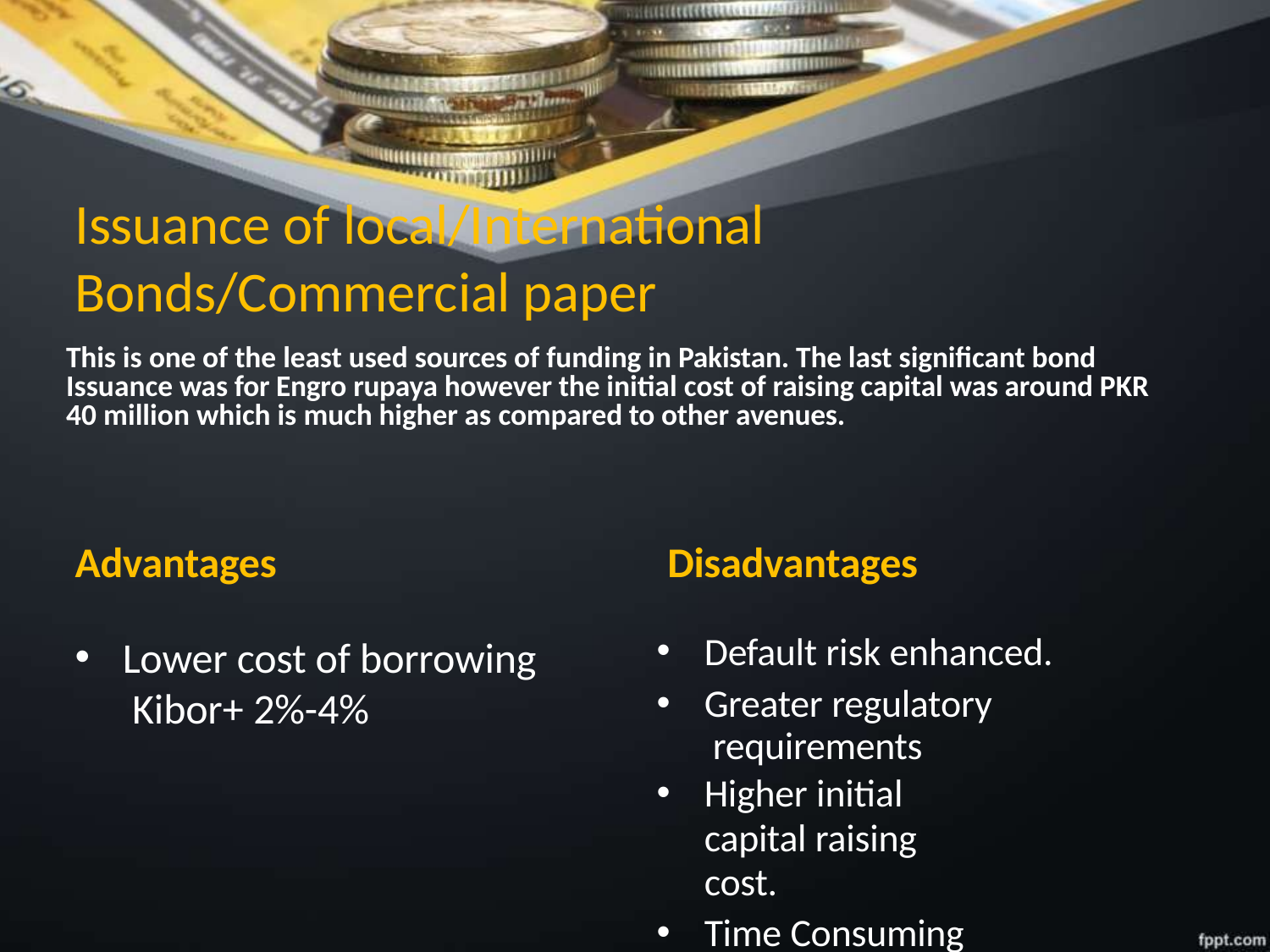

# Issuance of local/International  Bonds/Commercial paper
This is one of the least used sources of funding in Pakistan. The last significant bond  Issuance was for Engro rupaya however the initial cost of raising capital was around PKR  40 million which is much higher as compared to other avenues.

Advantages	Disadvantages
Default risk enhanced.
Greater regulatory  requirements
Higher initial capital raising
cost.
Time Consuming
Lower cost of borrowing  Kibor+ 2%-4%